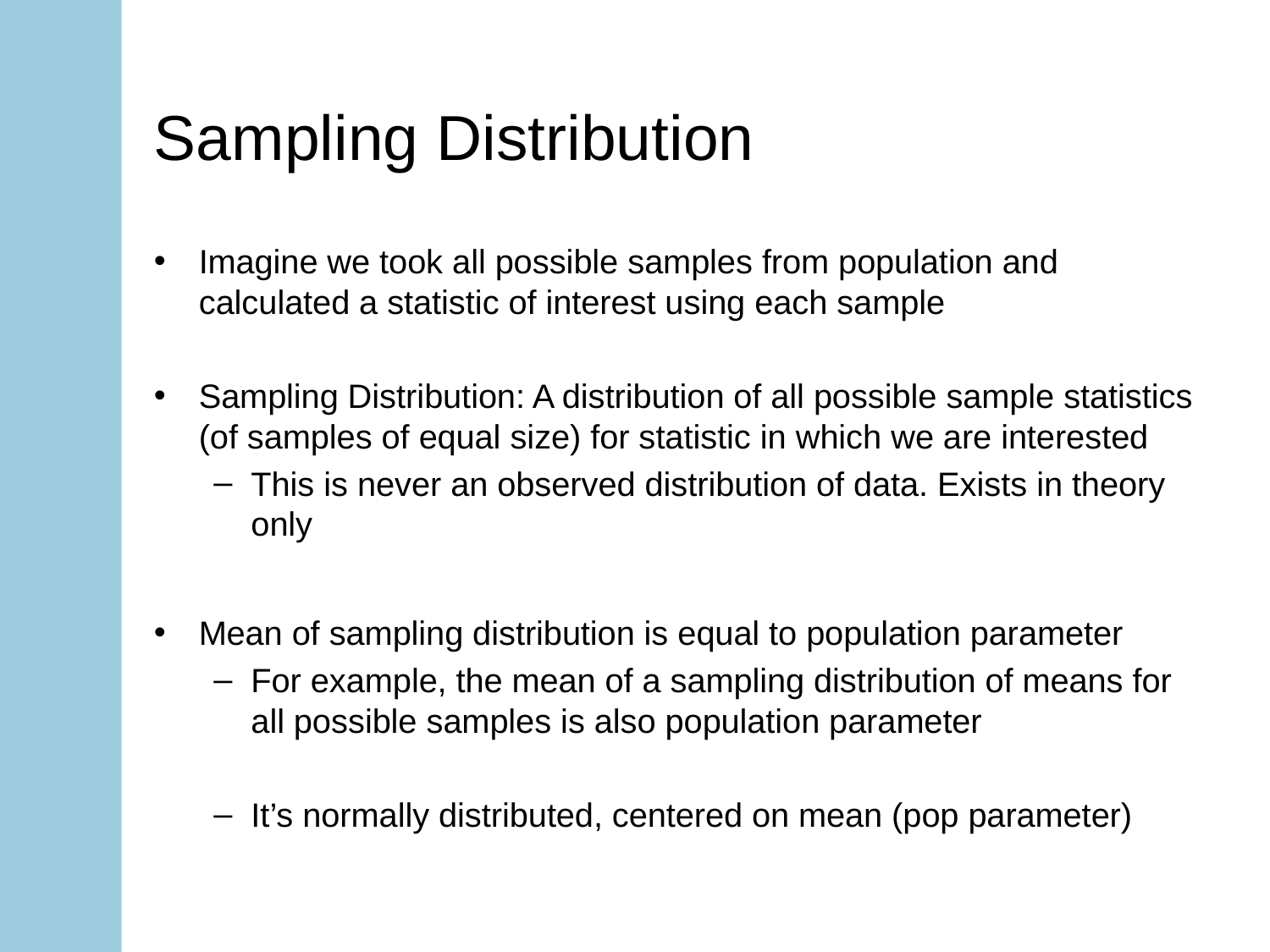

# Sampling Distribution
Imagine we took all possible samples from population and calculated a statistic of interest using each sample

Sampling Distribution: A distribution of all possible sample statistics (of samples of equal size) for statistic in which we are interested
This is never an observed distribution of data. Exists in theory only

Mean of sampling distribution is equal to population parameter
For example, the mean of a sampling distribution of means for all possible samples is also population parameter

It’s normally distributed, centered on mean (pop parameter)